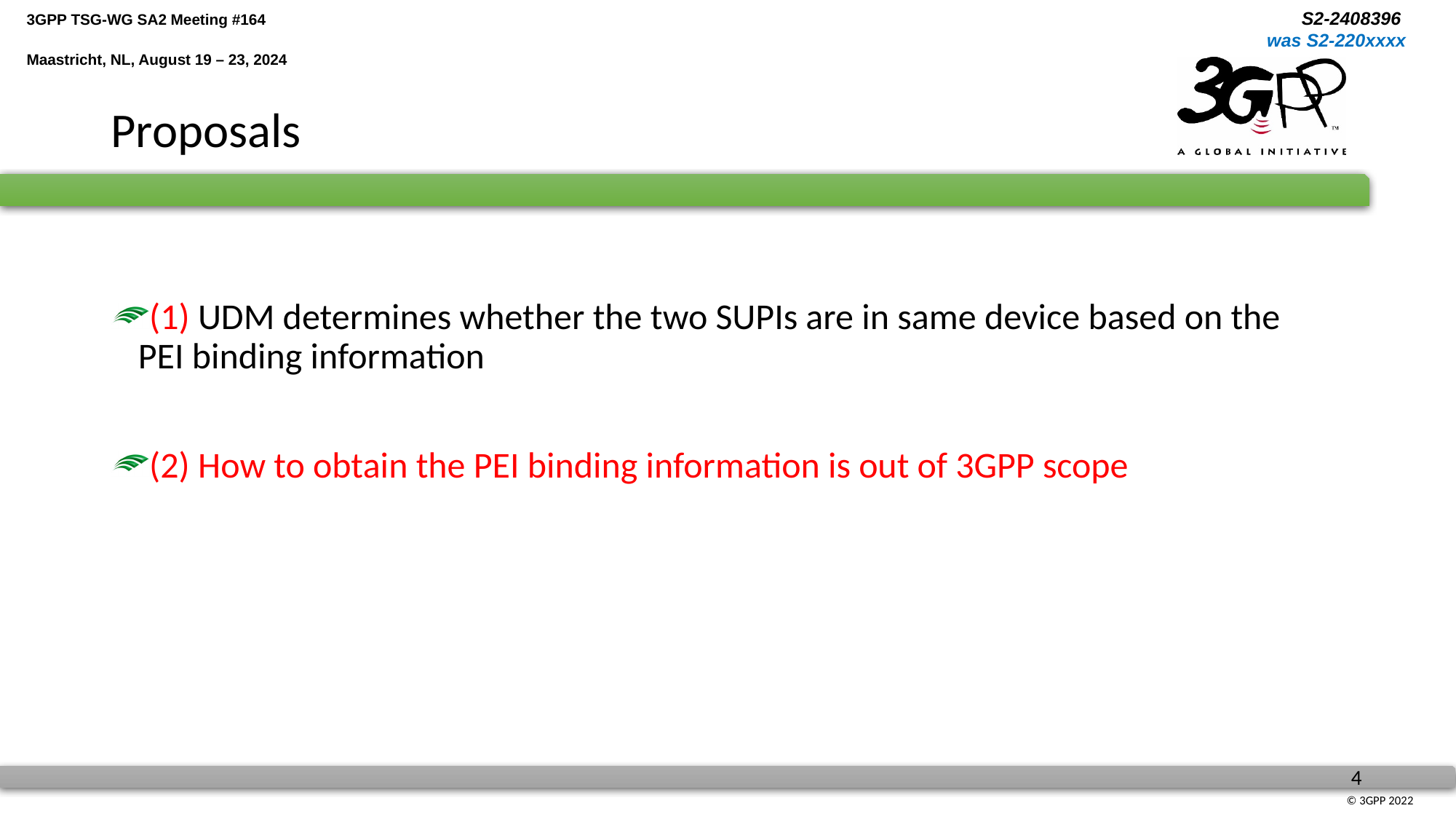

# Proposals
(1) UDM determines whether the two SUPIs are in same device based on the PEI binding information

(2) How to obtain the PEI binding information is out of 3GPP scope